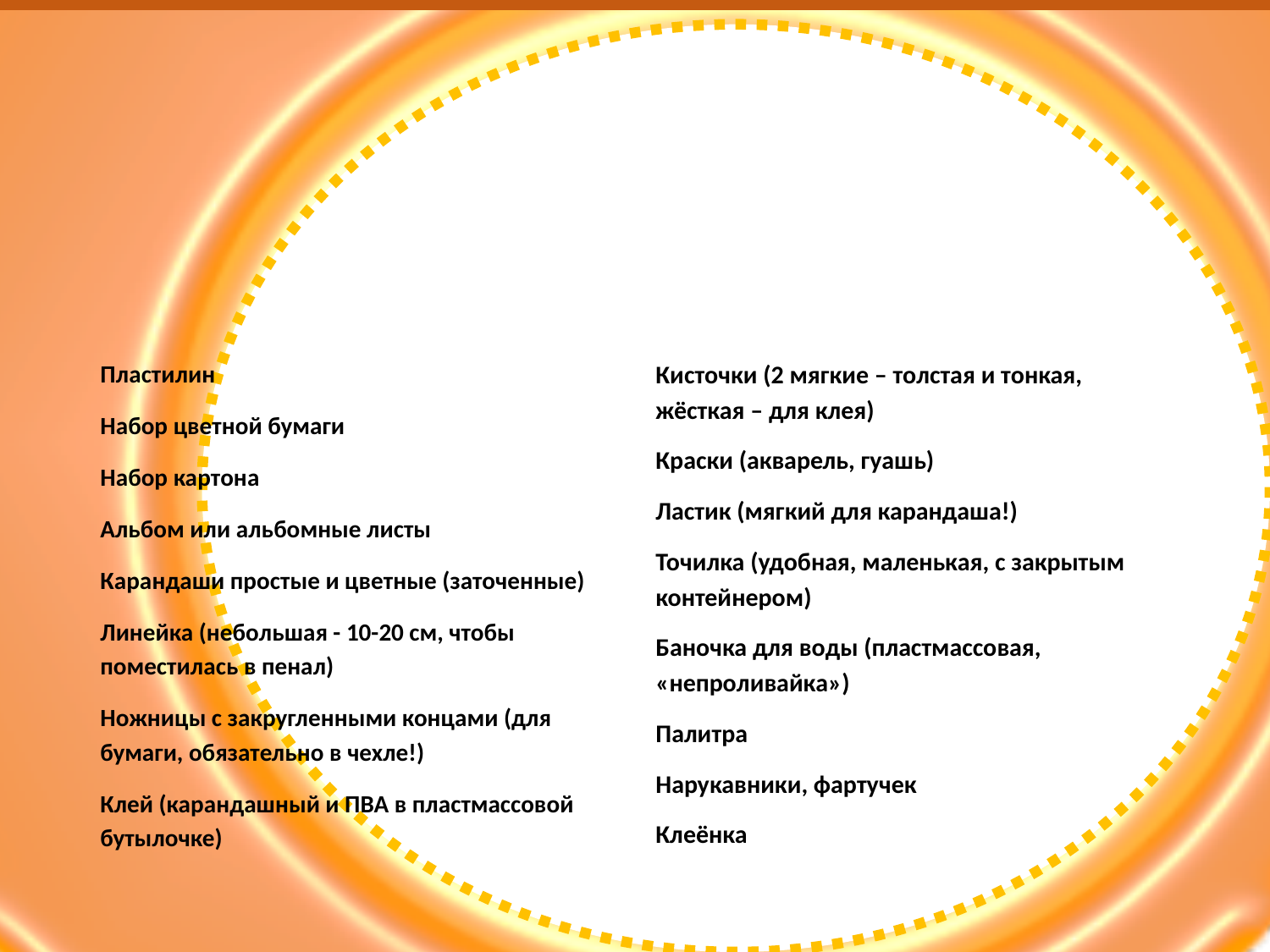

#

Пластилин
Набор цветной бумаги
Набор картона
Альбом или альбомные листы
Карандаши простые и цветные (заточенные)
Линейка (небольшая - 10-20 см, чтобы поместилась в пенал)
Ножницы с закругленными концами (для бумаги, обязательно в чехле!)
Клей (карандашный и ПВА в пластмассовой бутылочке)
Кисточки (2 мягкие – толстая и тонкая, жёсткая – для клея)
Краски (акварель, гуашь)
Ластик (мягкий для карандаша!)
Точилка (удобная, маленькая, с закрытым контейнером)
Баночка для воды (пластмассовая, «непроливайка»)
Палитра
Нарукавники, фартучек
Клеёнка